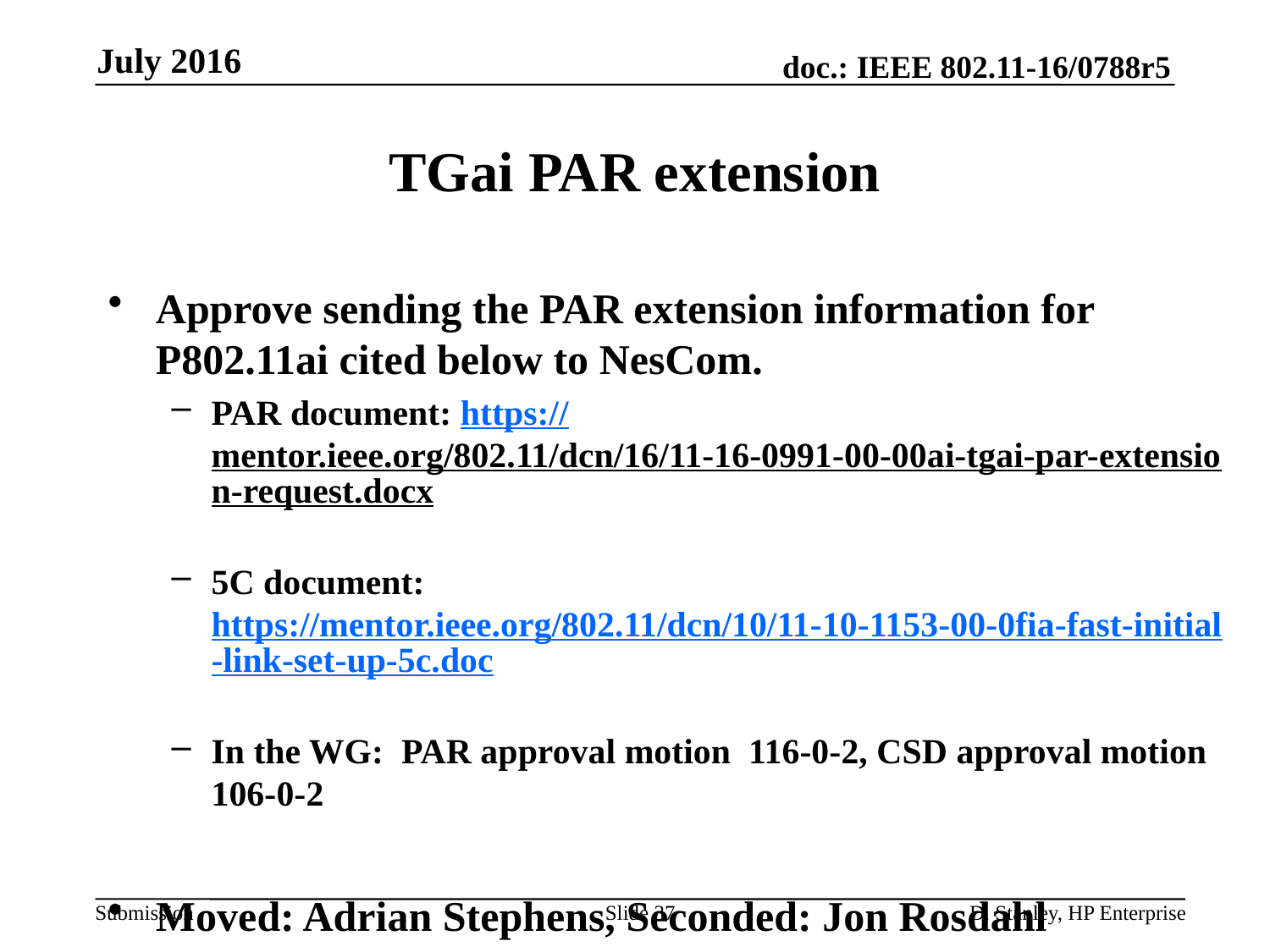

July 2016
# TGai PAR extension
Approve sending the PAR extension information for P802.11ai cited below to NesCom.
PAR document: https://mentor.ieee.org/802.11/dcn/16/11-16-0991-00-00ai-tgai-par-extension-request.docx
5C document: https://mentor.ieee.org/802.11/dcn/10/11-10-1153-00-0fia-fast-initial-link-set-up-5c.doc
In the WG:  PAR approval motion  116-0-2, CSD approval motion 106-0-2

Moved: Adrian Stephens, Seconded: Jon Rosdahl
Result: Approved – consent agenda

Slide 37
D. Stanley, HP Enterprise